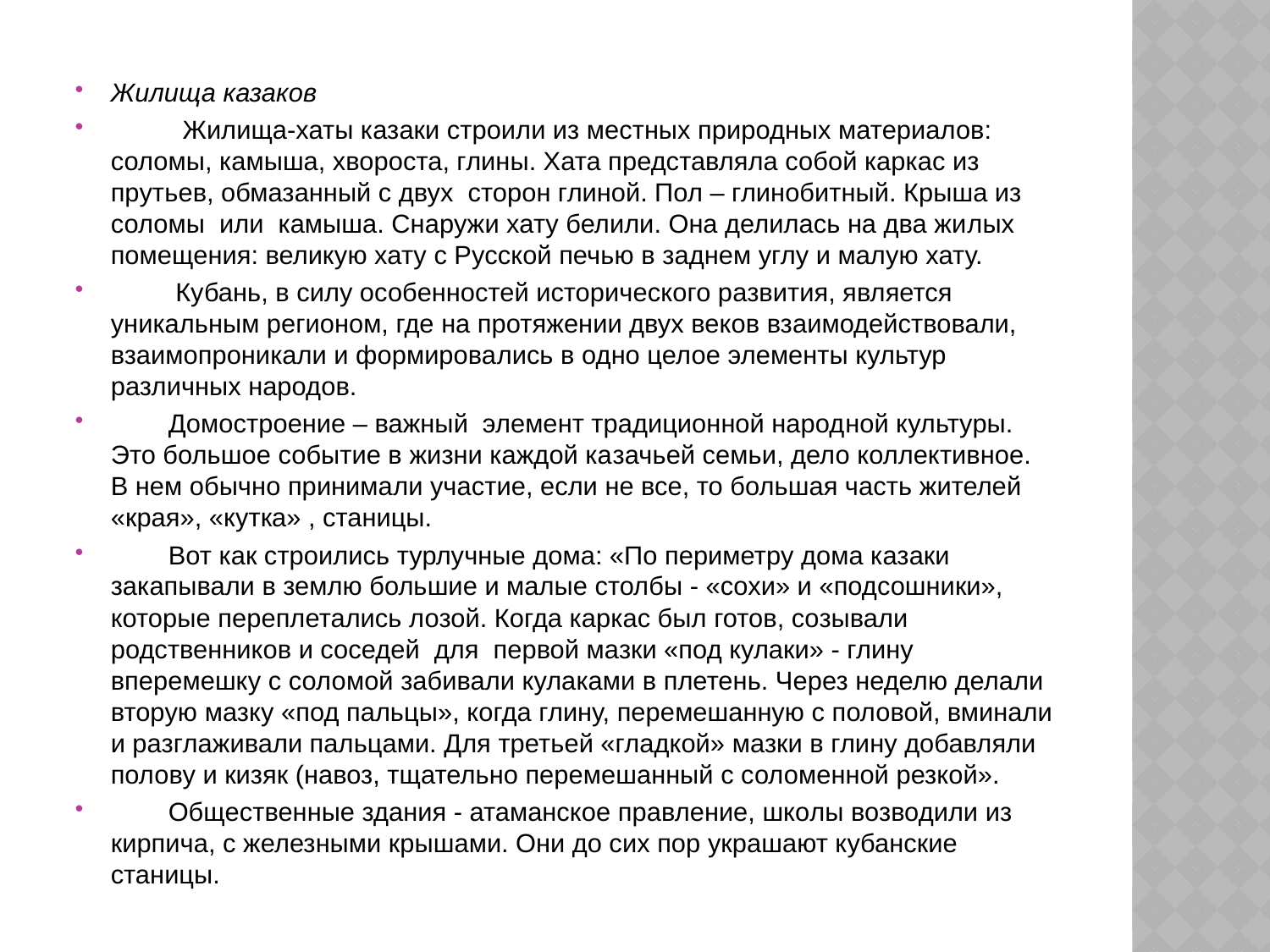

Жилища казаков
          Жилища-хаты казаки строили из местных природных материалов: соломы, камыша, хвороста, глины. Хата представляла собой каркас из прутьев, обмазанный с двух  сторон глиной. Пол – глинобитный. Крыша из соломы  или  камыша. Снаружи хату белили. Она делилась на два жи­лых помещения: великую хату с Русской печью в заднем углу и малую хату.
         Кубань, в силу особенностей исторического развития, является уникальным регионом, где на протяжении двух веков взаимодействовали, взаимопроникали и формирова­лись в одно целое элементы культур различных народов.
        Домостроение – важный  элемент традиционной народ­ной культуры. Это большое событие в жизни каждой ка­зачьей семьи, дело коллективное. В нем обычно принима­ли участие, если не все, то большая часть жителей «края», «куткa» , станицы.
        Вот как строились турлучные дома: «По периметру дома казаки закапывали в землю большие и малые столбы - «сохи» и «подсошники», которые переплетались лозой. Когда каркас был готов, созывали родственников и соседей  для  первой мазки «под кулаки» - глину вперемешку с соло­мой забивали кулаками в плетень. Через неделю делали вторую мазку «под пальцы», когда глину, перемешанную с половой, вминали и разглаживали пальцами. Для третьей «гладкой» мазки в глину добавляли полову и кизяк (навоз, тщательно перемешанный с соломенной резкой».
        Общественные здания - атаманское правление, шко­лы возводили из кирпича, с железными крышами. Они до сих пор украшают кубанские станицы.